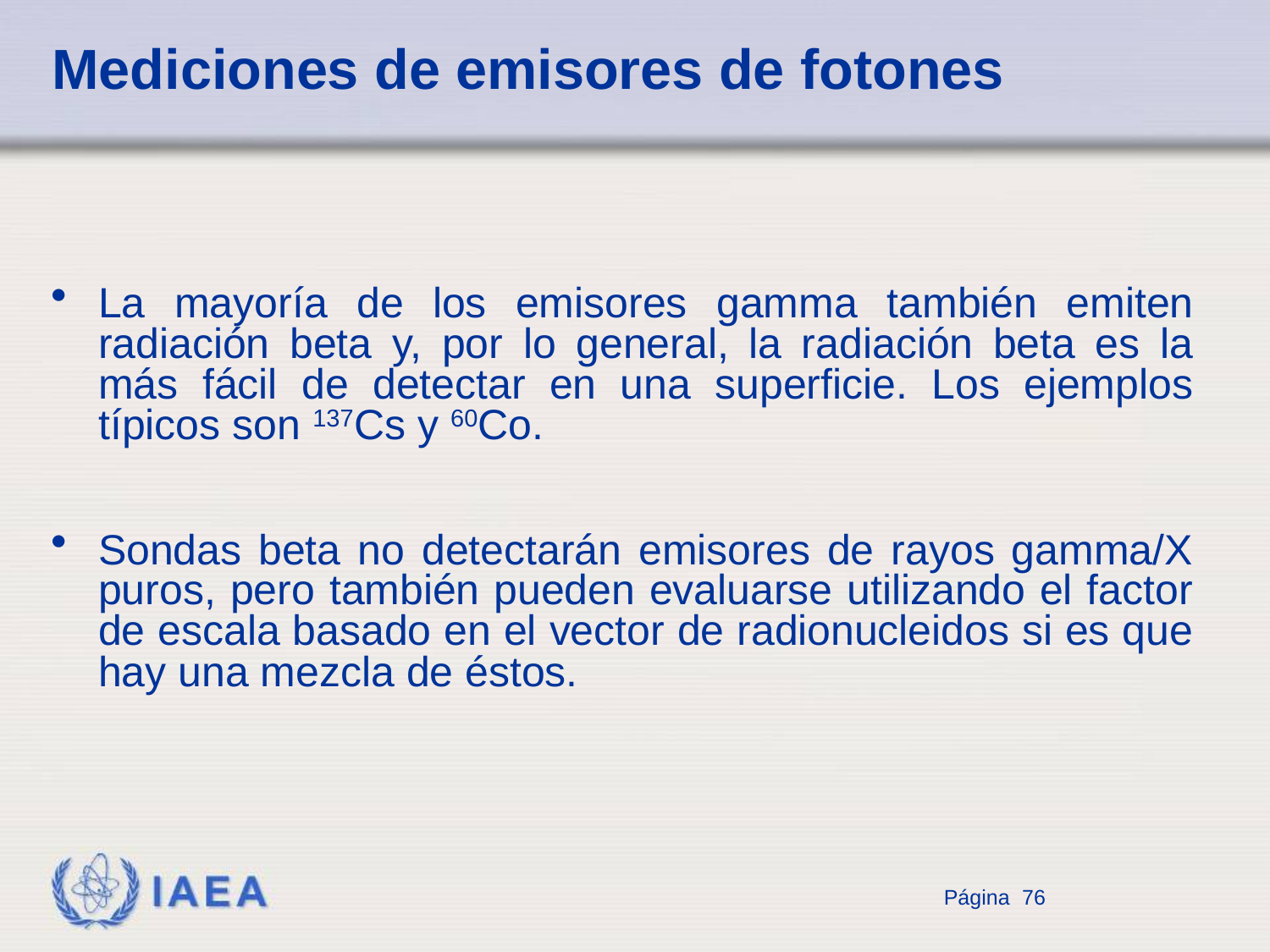

# Mediciones de emisores de fotones

La mayoría de los emisores gamma también emiten radiación beta y, por lo general, la radiación beta es la más fácil de detectar en una superficie. Los ejemplos típicos son 137Cs y 60Co.

Sondas beta no detectarán emisores de rayos gamma/X puros, pero también pueden evaluarse utilizando el factor de escala basado en el vector de radionucleidos si es que hay una mezcla de éstos.